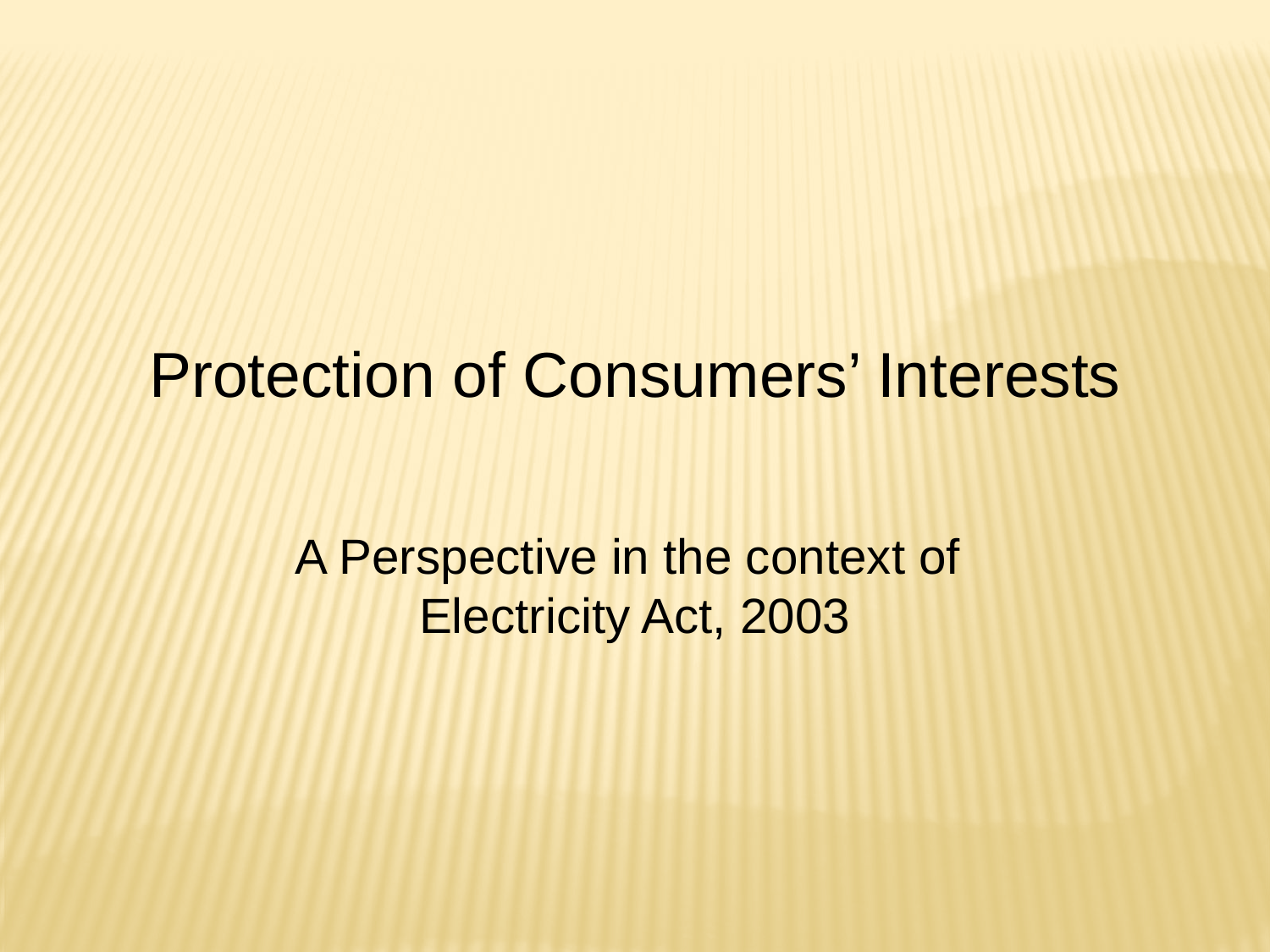

Protection of Consumers’ Interests

A Perspective in the context of
Electricity Act, 2003